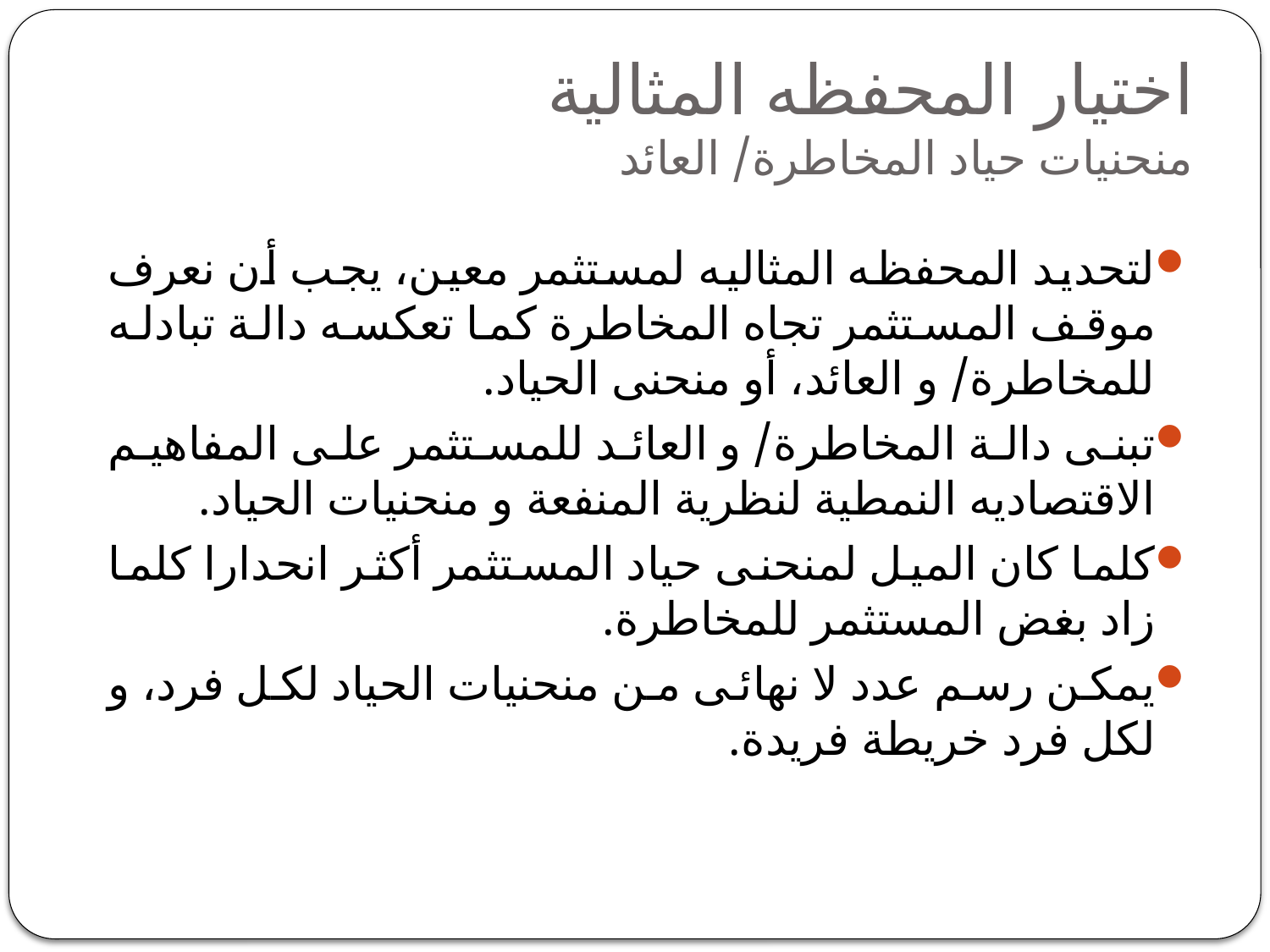

# اختيار المحفظه المثالية منحنيات حياد المخاطرة/ العائد
لتحديد المحفظه المثاليه لمستثمر معين، يجب أن نعرف موقف المستثمر تجاه المخاطرة كما تعكسه دالة تبادله للمخاطرة/ و العائد، أو منحنى الحياد.
تبنى دالة المخاطرة/ و العائد للمستثمر على المفاهيم الاقتصاديه النمطية لنظرية المنفعة و منحنيات الحياد.
كلما كان الميل لمنحنى حياد المستثمر أكثر انحدارا كلما زاد بغض المستثمر للمخاطرة.
يمكن رسم عدد لا نهائى من منحنيات الحياد لكل فرد، و لكل فرد خريطة فريدة.